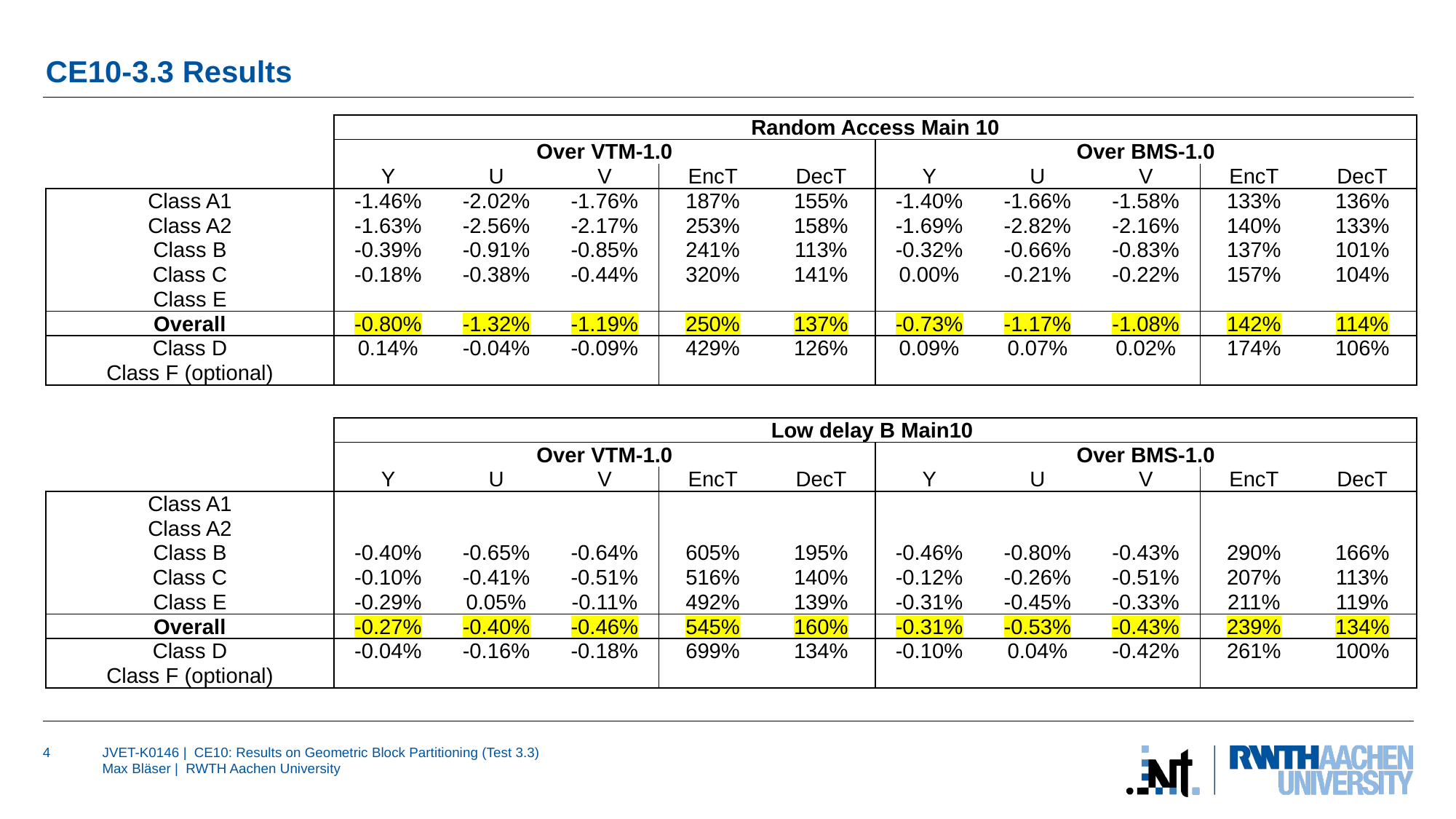

# CE10-3.3 Results
|  | Random Access Main 10 |  |  |  |  |  |  |  |  |  |
| --- | --- | --- | --- | --- | --- | --- | --- | --- | --- | --- |
|  | Over VTM-1.0 |  |  |  |  | Over BMS-1.0 |  |  |  |  |
|  | Y | U | V | EncT | DecT | Y | U | V | EncT | DecT |
| Class A1 | -1.46% | -2.02% | -1.76% | 187% | 155% | -1.40% | -1.66% | -1.58% | 133% | 136% |
| Class A2 | -1.63% | -2.56% | -2.17% | 253% | 158% | -1.69% | -2.82% | -2.16% | 140% | 133% |
| Class B | -0.39% | -0.91% | -0.85% | 241% | 113% | -0.32% | -0.66% | -0.83% | 137% | 101% |
| Class C | -0.18% | -0.38% | -0.44% | 320% | 141% | 0.00% | -0.21% | -0.22% | 157% | 104% |
| Class E |  |  |  |  |  |  |  |  |  |  |
| Overall | -0.80% | -1.32% | -1.19% | 250% | 137% | -0.73% | -1.17% | -1.08% | 142% | 114% |
| Class D | 0.14% | -0.04% | -0.09% | 429% | 126% | 0.09% | 0.07% | 0.02% | 174% | 106% |
| Class F (optional) |  |  |  |  |  |  |  |  |  |  |
|  | Low delay B Main10 |  |  |  |  |  |  |  |  |  |
| --- | --- | --- | --- | --- | --- | --- | --- | --- | --- | --- |
|  | Over VTM-1.0 |  |  |  |  | Over BMS-1.0 |  |  |  |  |
|  | Y | U | V | EncT | DecT | Y | U | V | EncT | DecT |
| Class A1 |  |  |  |  |  |  |  |  |  |  |
| Class A2 |  |  |  |  |  |  |  |  |  |  |
| Class B | -0.40% | -0.65% | -0.64% | 605% | 195% | -0.46% | -0.80% | -0.43% | 290% | 166% |
| Class C | -0.10% | -0.41% | -0.51% | 516% | 140% | -0.12% | -0.26% | -0.51% | 207% | 113% |
| Class E | -0.29% | 0.05% | -0.11% | 492% | 139% | -0.31% | -0.45% | -0.33% | 211% | 119% |
| Overall | -0.27% | -0.40% | -0.46% | 545% | 160% | -0.31% | -0.53% | -0.43% | 239% | 134% |
| Class D | -0.04% | -0.16% | -0.18% | 699% | 134% | -0.10% | 0.04% | -0.42% | 261% | 100% |
| Class F (optional) |  |  |  |  |  |  |  |  |  |  |